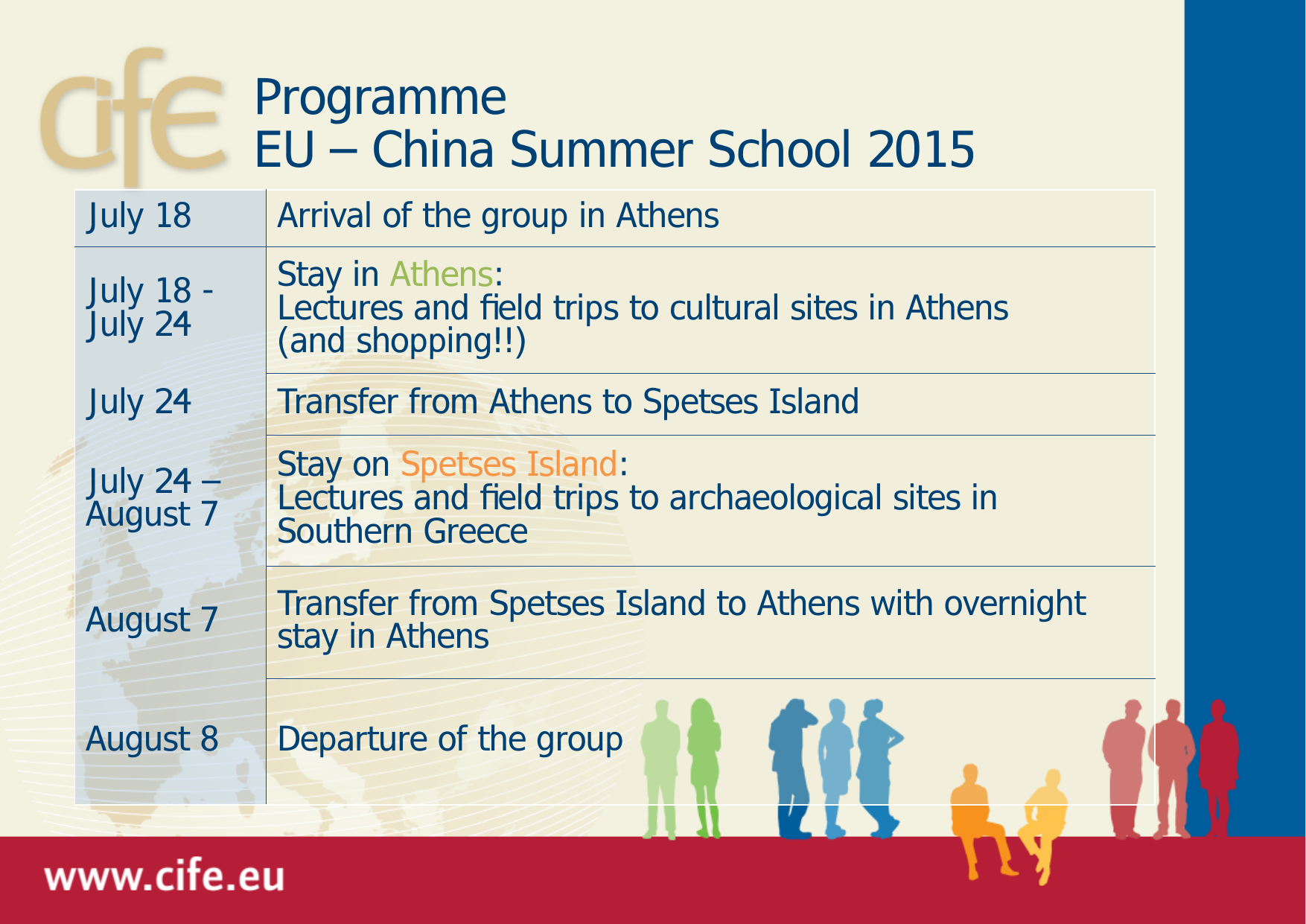

# Programme EU – China Summer School 2015
| July 18 | Arrival of the group in Athens |
| --- | --- |
| July 18 - July 24 | Stay in Athens: Lectures and field trips to cultural sites in Athens (and shopping!!) |
| July 24 | Transfer from Athens to Spetses Island |
| July 24 – August 7 | Stay on Spetses Island: Lectures and field trips to archaeological sites in Southern Greece |
| August 7 | Transfer from Spetses Island to Athens with overnight stay in Athens |
| August 8 | Departure of the group |